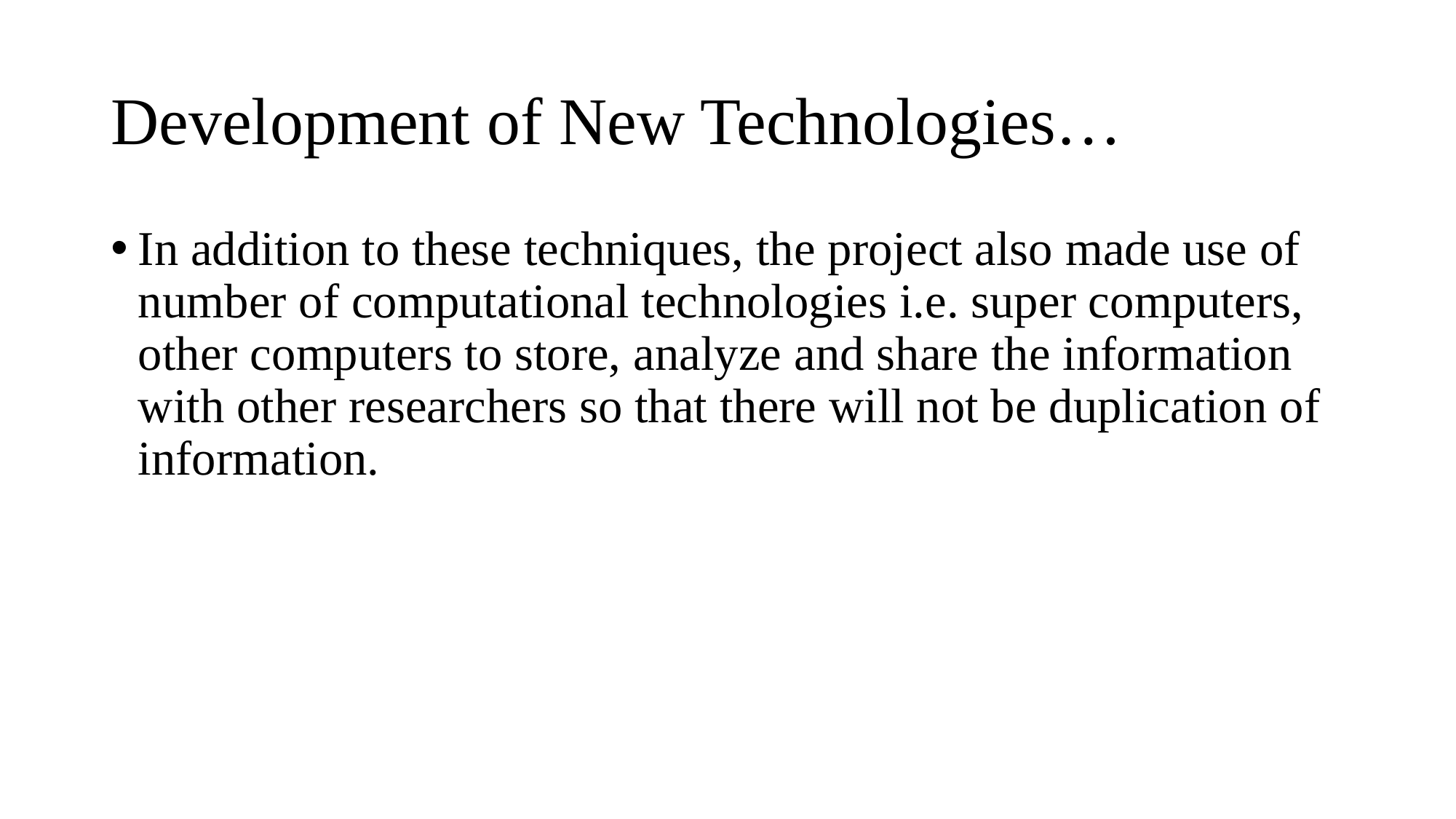

# Development of New Technologies…
In addition to these techniques, the project also made use of number of computational technologies i.e. super computers, other computers to store, analyze and share the information with other researchers so that there will not be duplication of information.